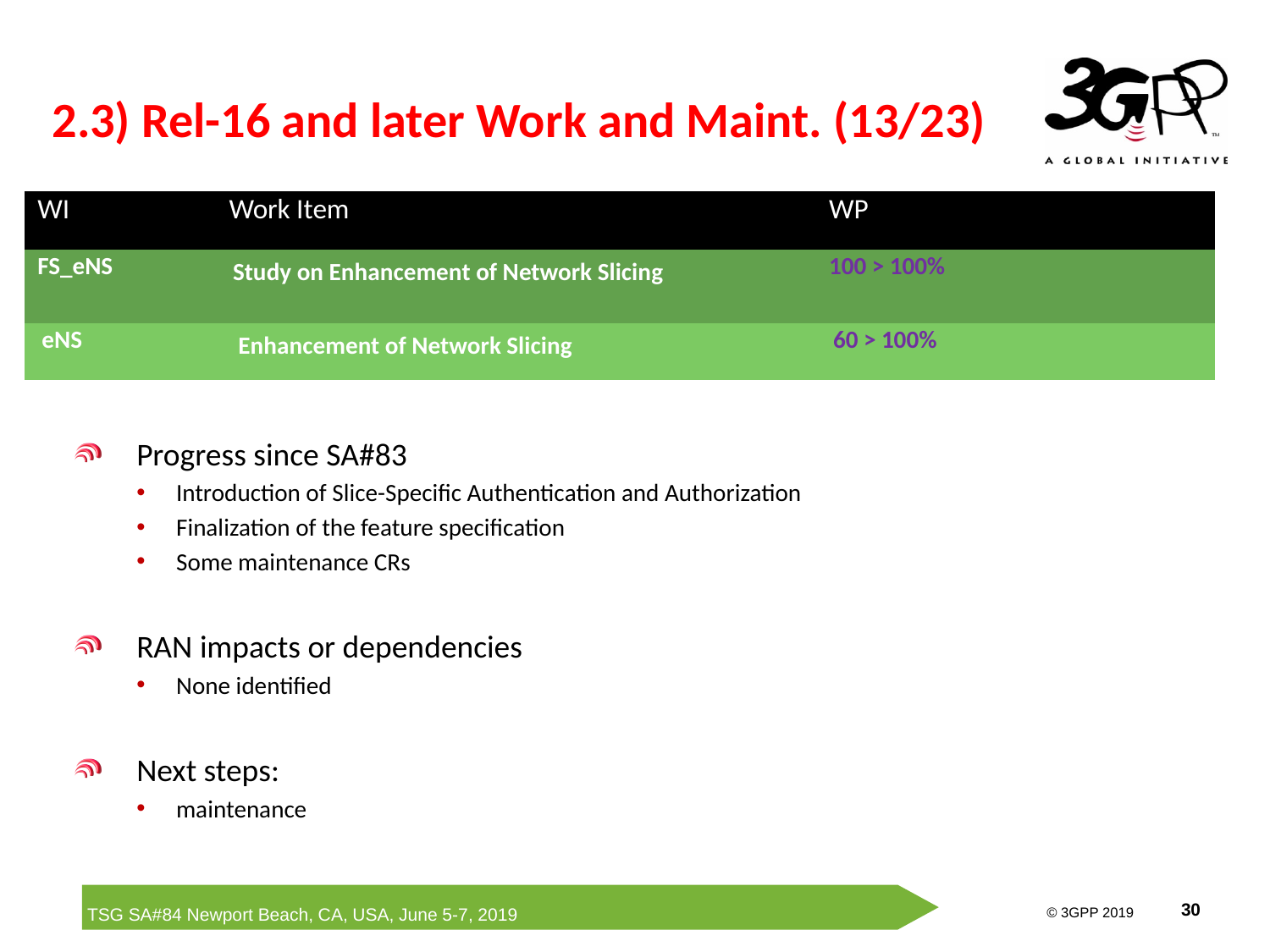

# 2.3) Rel-16 and later Work and Maint. (13/23)
| WI | Work Item | WP |  |  |
| --- | --- | --- | --- | --- |
| FS\_eNS | Study on Enhancement of Network Slicing | 100 > 100% |  |  |
| eNS | Enhancement of Network Slicing | 60 > 100% |  |  |
Progress since SA#83
Introduction of Slice-Specific Authentication and Authorization
Finalization of the feature specification
Some maintenance CRs

RAN impacts or dependencies
None identified

Next steps:
maintenance